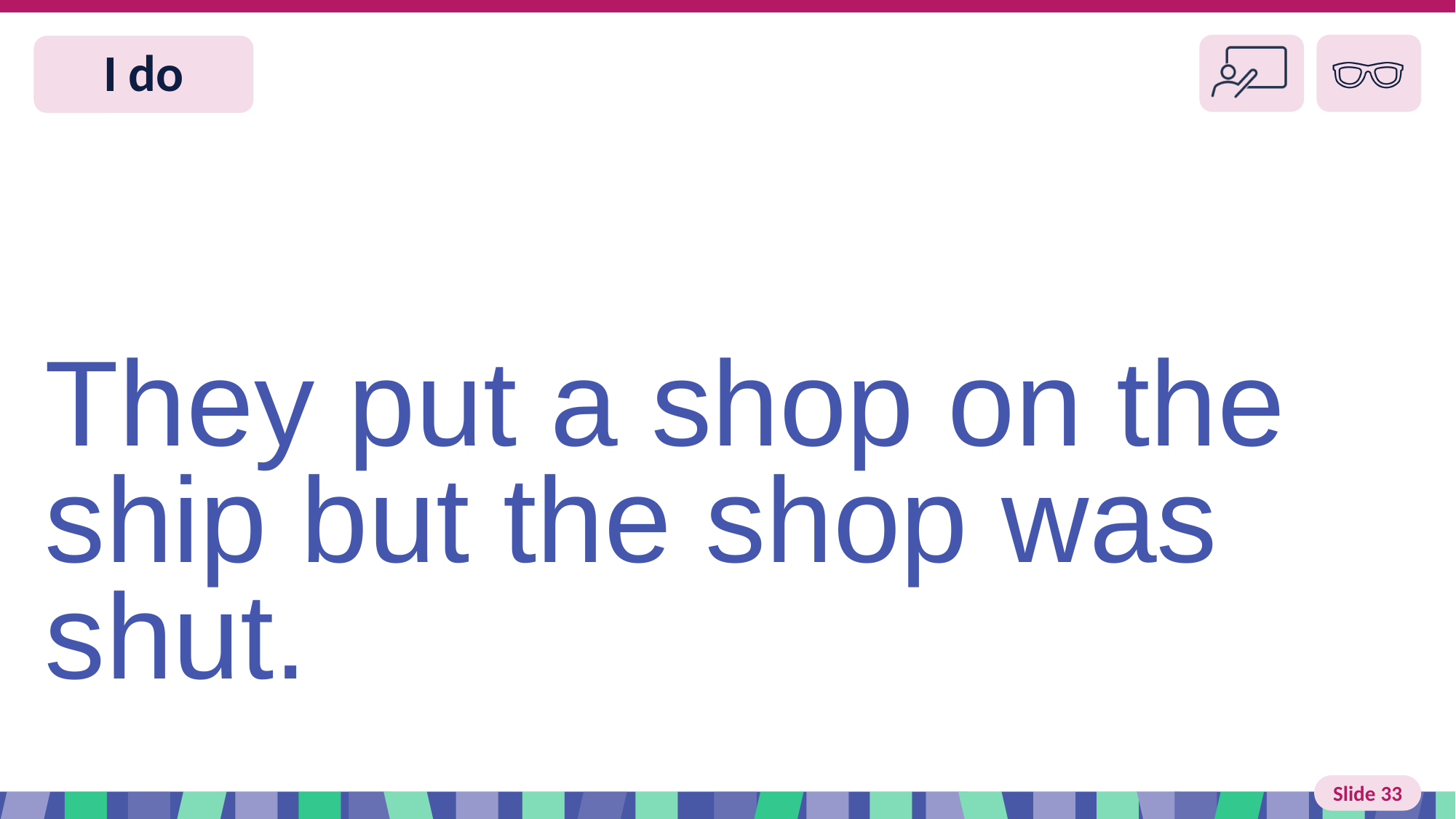

# Slide 33 I do
They put a shop on the ship but the shop was shut.